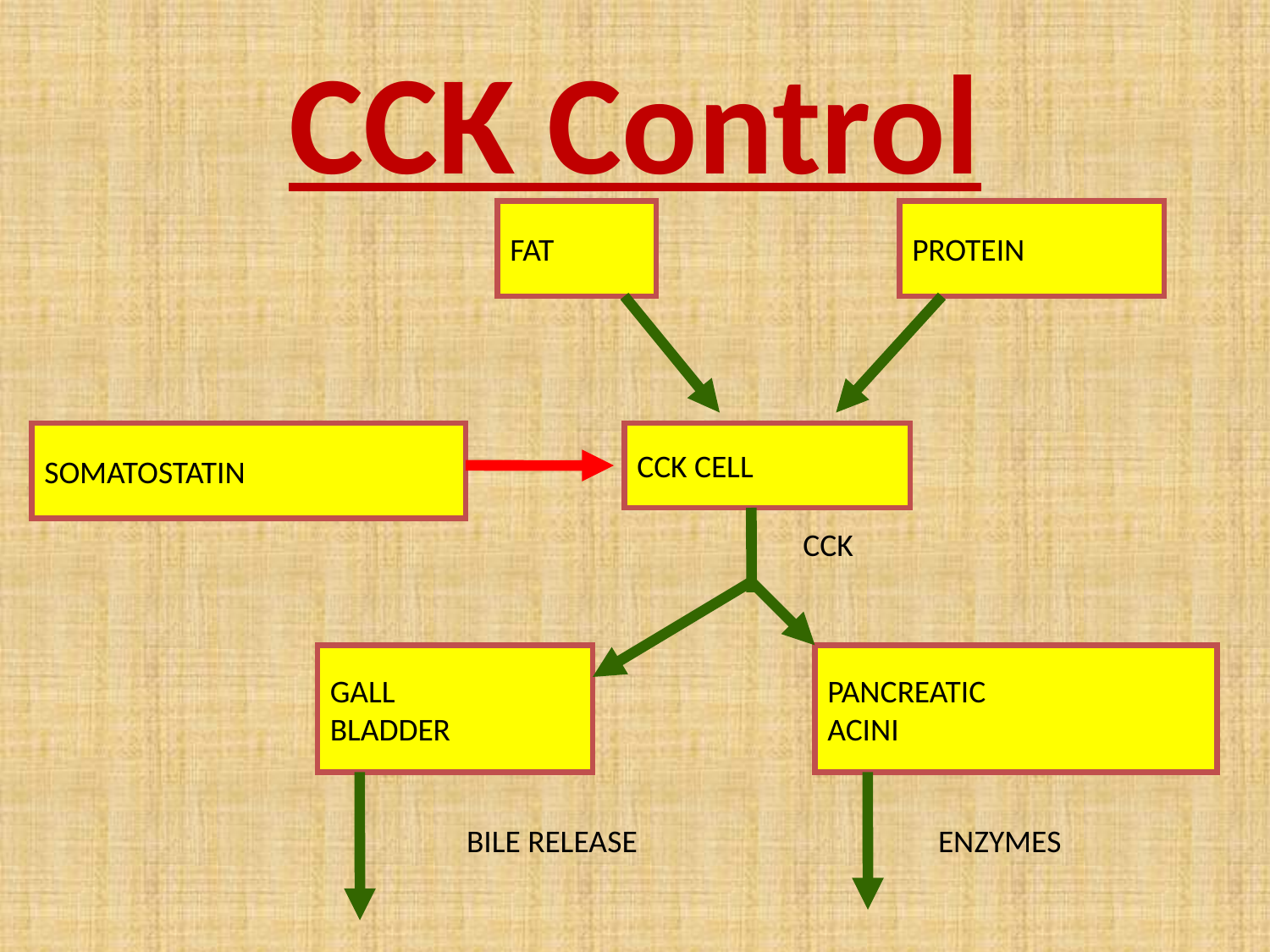

# CCK Control
FAT
PROTEIN

SOMATOSTATIN
CCK CELL

CCK

GALL
BLADDER
PANCREATIC
ACINI

BILE RELEASE
ENZYMES